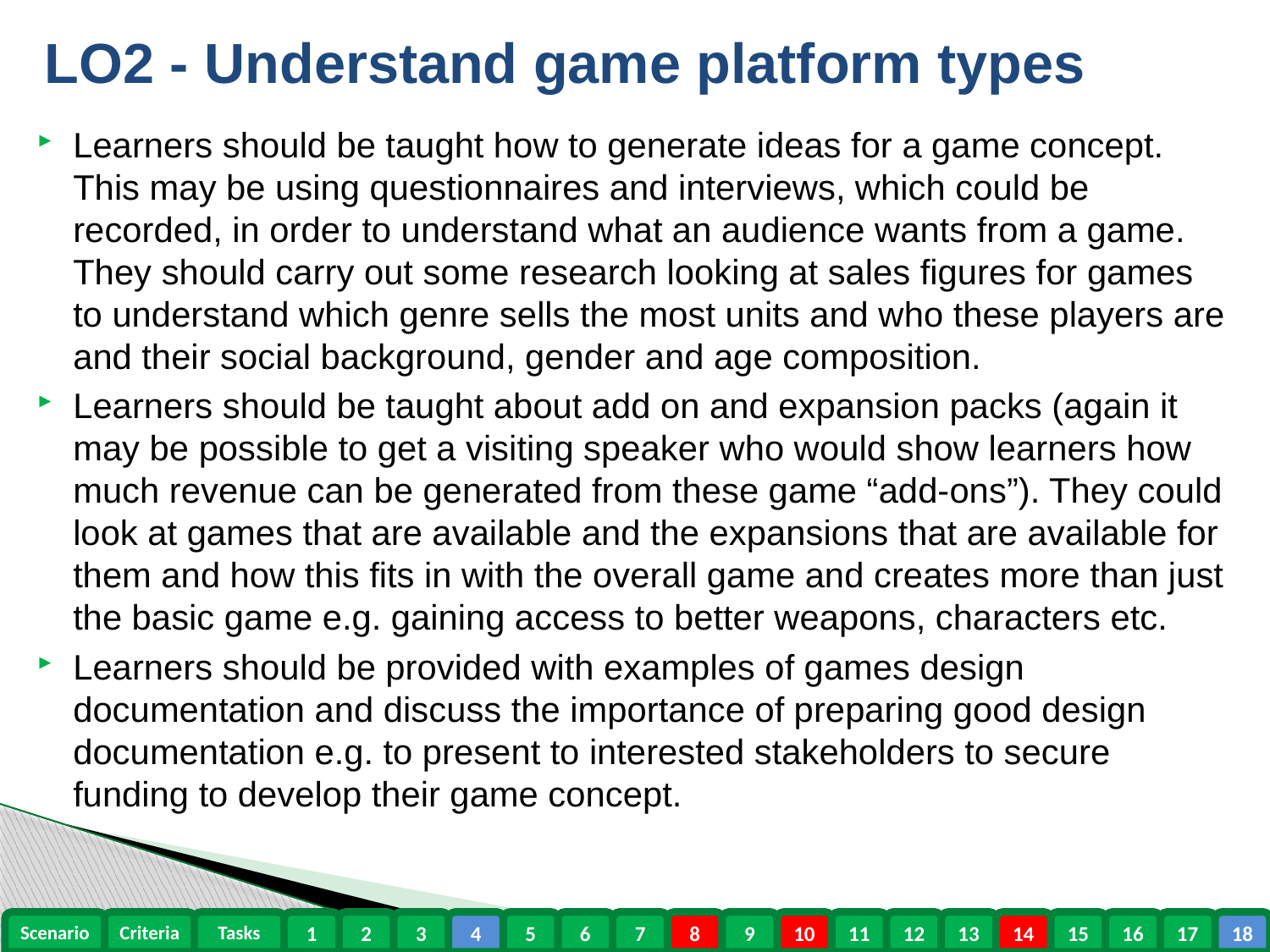

# LO2 - Understand game platform types
Learners should be taught how to generate ideas for a game concept. This may be using questionnaires and interviews, which could be recorded, in order to understand what an audience wants from a game. They should carry out some research looking at sales figures for games to understand which genre sells the most units and who these players are and their social background, gender and age composition.
Learners should be taught about add on and expansion packs (again it may be possible to get a visiting speaker who would show learners how much revenue can be generated from these game “add-ons”). They could look at games that are available and the expansions that are available for them and how this fits in with the overall game and creates more than just the basic game e.g. gaining access to better weapons, characters etc.
Learners should be provided with examples of games design documentation and discuss the importance of preparing good design documentation e.g. to present to interested stakeholders to secure funding to develop their game concept.